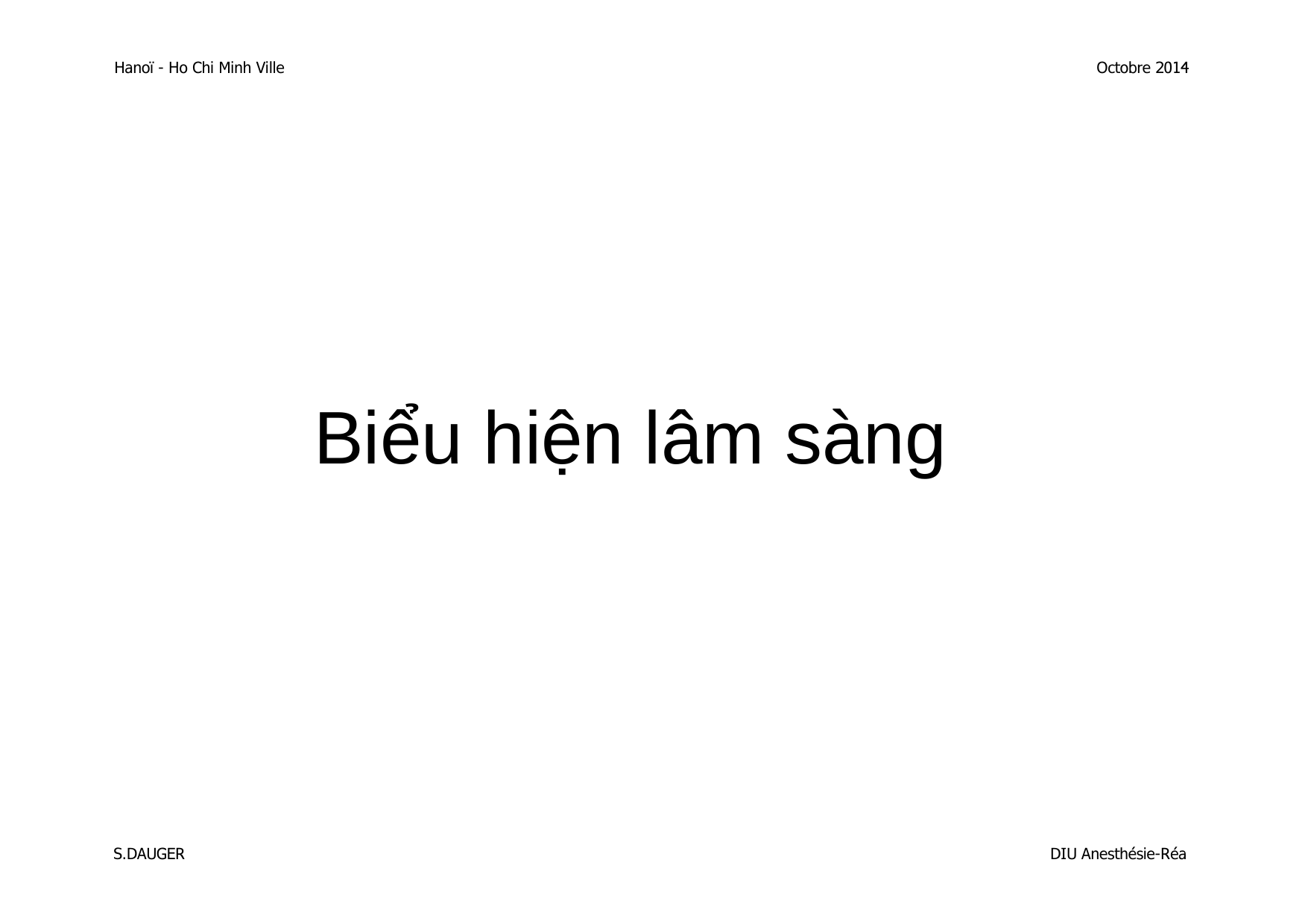

Hanoï - Ho Chi Minh Ville

Octobre 2014

Biểu hiện lâm sàng

S.DAUGER

DIU Anesthésie-Réa